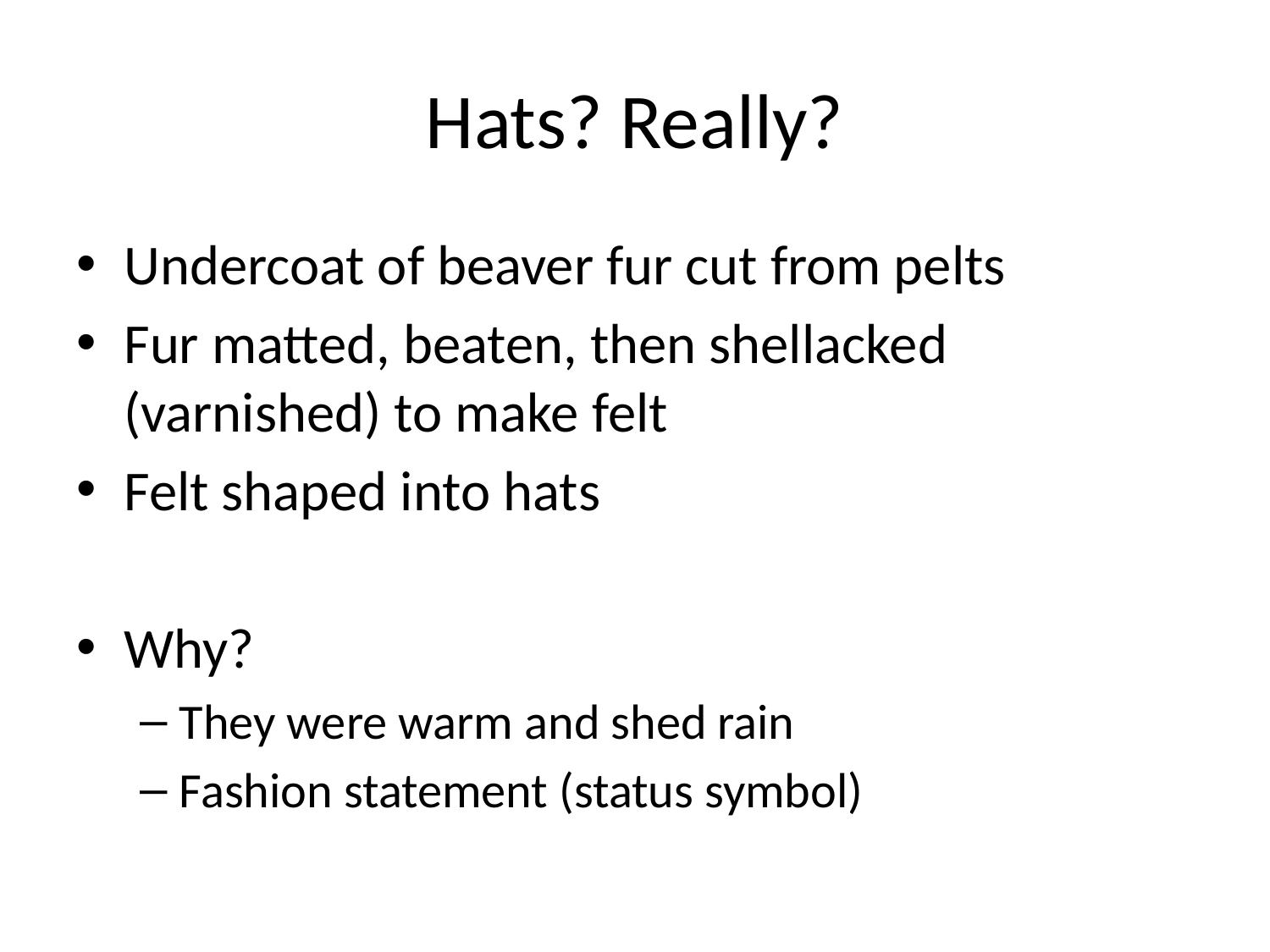

# Hats? Really?
Undercoat of beaver fur cut from pelts
Fur matted, beaten, then shellacked (varnished) to make felt
Felt shaped into hats

Why?
They were warm and shed rain
Fashion statement (status symbol)